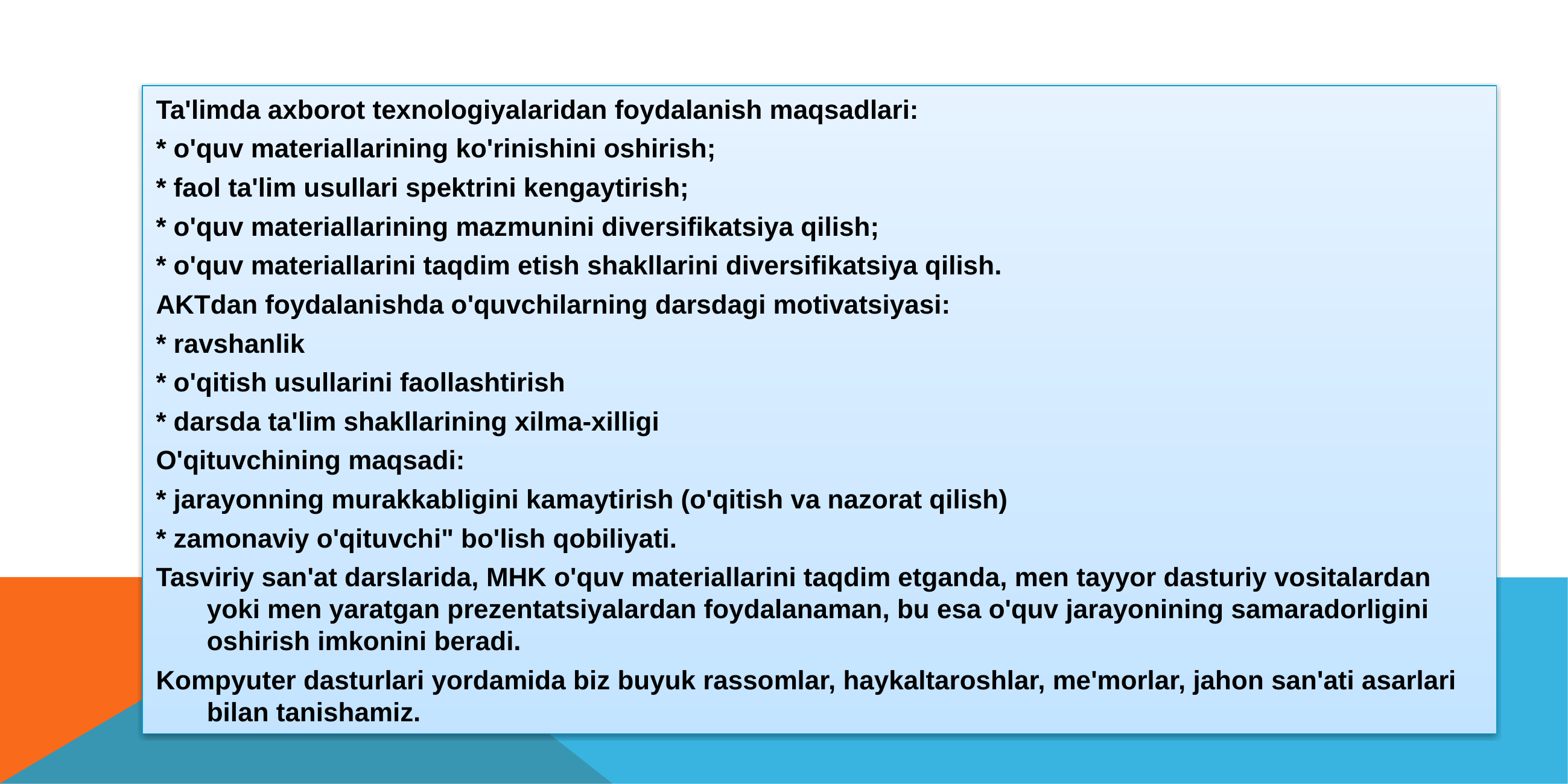

Ta'limda axborot texnologiyalaridan foydalanish maqsadlari:
* o'quv materiallarining ko'rinishini oshirish;
* faol ta'lim usullari spektrini kengaytirish;
* o'quv materiallarining mazmunini diversifikatsiya qilish;
* o'quv materiallarini taqdim etish shakllarini diversifikatsiya qilish.
AKTdan foydalanishda o'quvchilarning darsdagi motivatsiyasi:
* ravshanlik
* o'qitish usullarini faollashtirish
* darsda ta'lim shakllarining xilma-xilligi
O'qituvchining maqsadi:
* jarayonning murakkabligini kamaytirish (o'qitish va nazorat qilish)
* zamonaviy o'qituvchi" bo'lish qobiliyati.
Tasviriy san'at darslarida, MHK o'quv materiallarini taqdim etganda, men tayyor dasturiy vositalardan yoki men yaratgan prezentatsiyalardan foydalanaman, bu esa o'quv jarayonining samaradorligini oshirish imkonini beradi.
Kompyuter dasturlari yordamida biz buyuk rassomlar, haykaltaroshlar, me'morlar, jahon san'ati asarlari bilan tanishamiz.